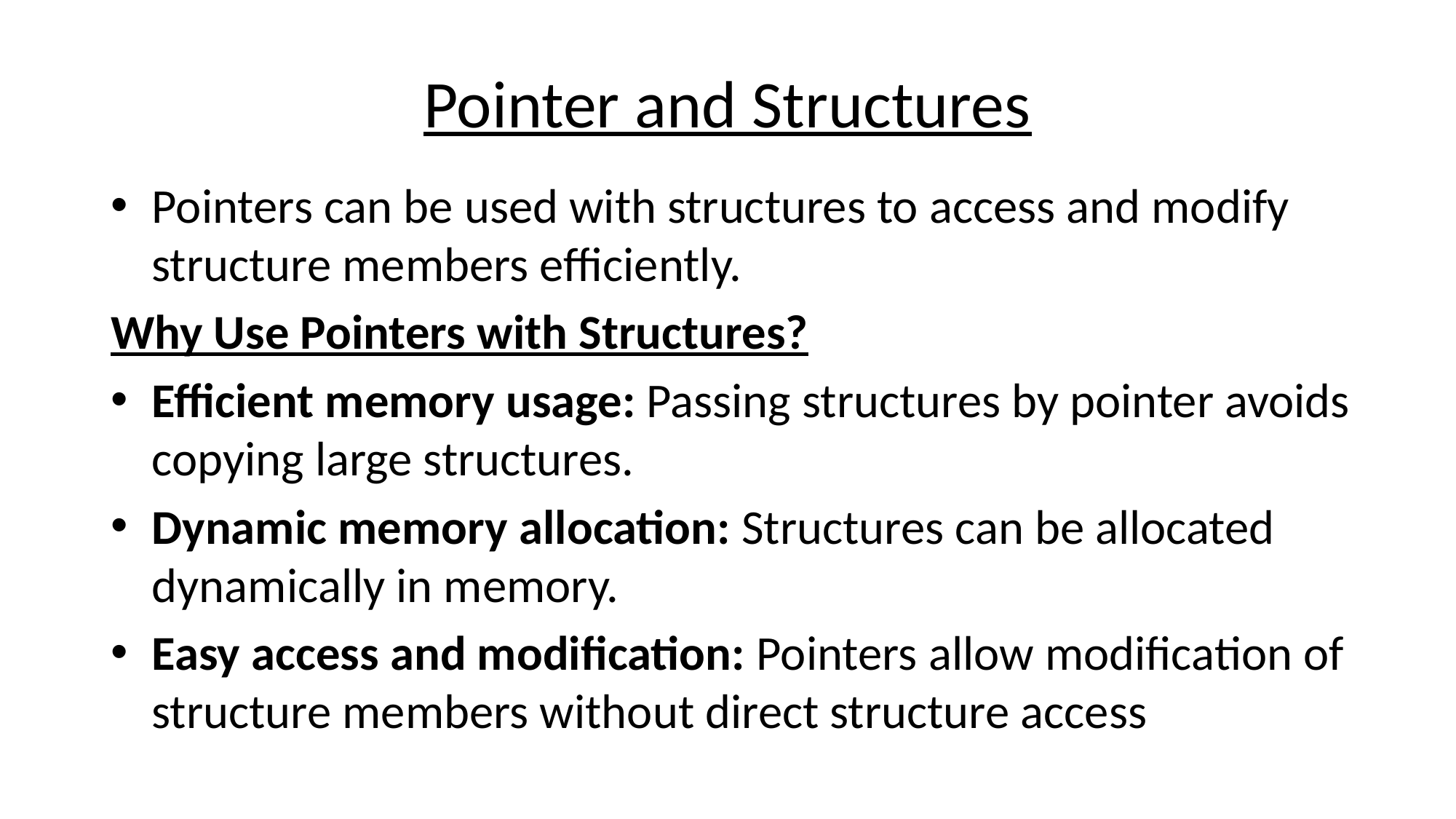

# Pointer and Structures
Pointers can be used with structures to access and modify structure members efficiently.
Why Use Pointers with Structures?
Efficient memory usage: Passing structures by pointer avoids copying large structures.
Dynamic memory allocation: Structures can be allocated dynamically in memory.
Easy access and modification: Pointers allow modification of structure members without direct structure access